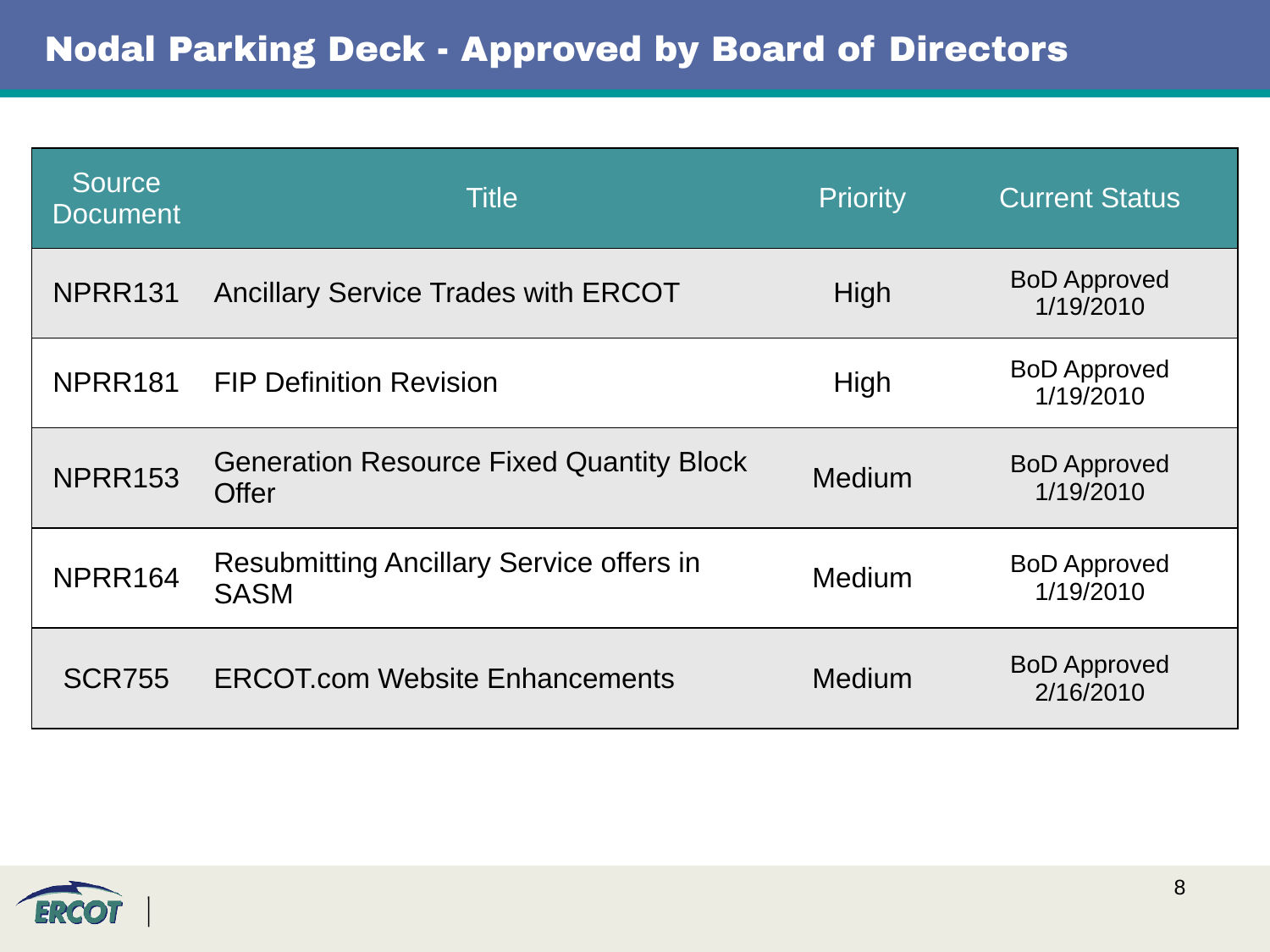

# Nodal Parking Deck - Approved by Board of Directors
| Source Document | Title | Priority | Current Status |
| --- | --- | --- | --- |
| NPRR131 | Ancillary Service Trades with ERCOT | High | BoD Approved 1/19/2010 |
| NPRR181 | FIP Definition Revision | High | BoD Approved 1/19/2010 |
| NPRR153 | Generation Resource Fixed Quantity Block Offer | Medium | BoD Approved 1/19/2010 |
| NPRR164 | Resubmitting Ancillary Service offers in SASM | Medium | BoD Approved 1/19/2010 |
| SCR755 | ERCOT.com Website Enhancements | Medium | BoD Approved 2/16/2010 |